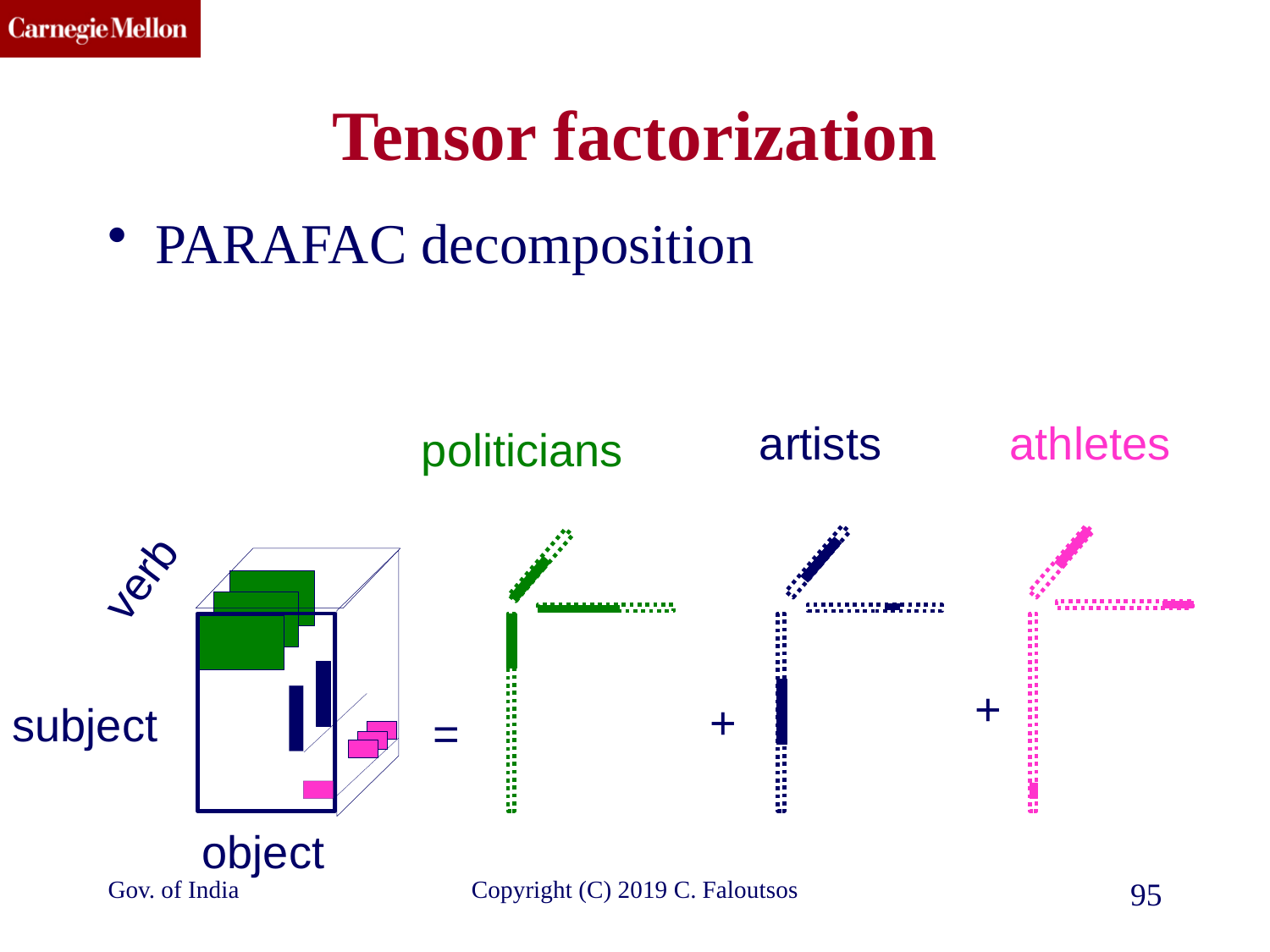

# Tensor factorization
PARAFAC decomposition
artists
athletes
politicians

verb

+

+
subject
=

object
Gov. of India
Copyright (C) 2019 C. Faloutsos
95